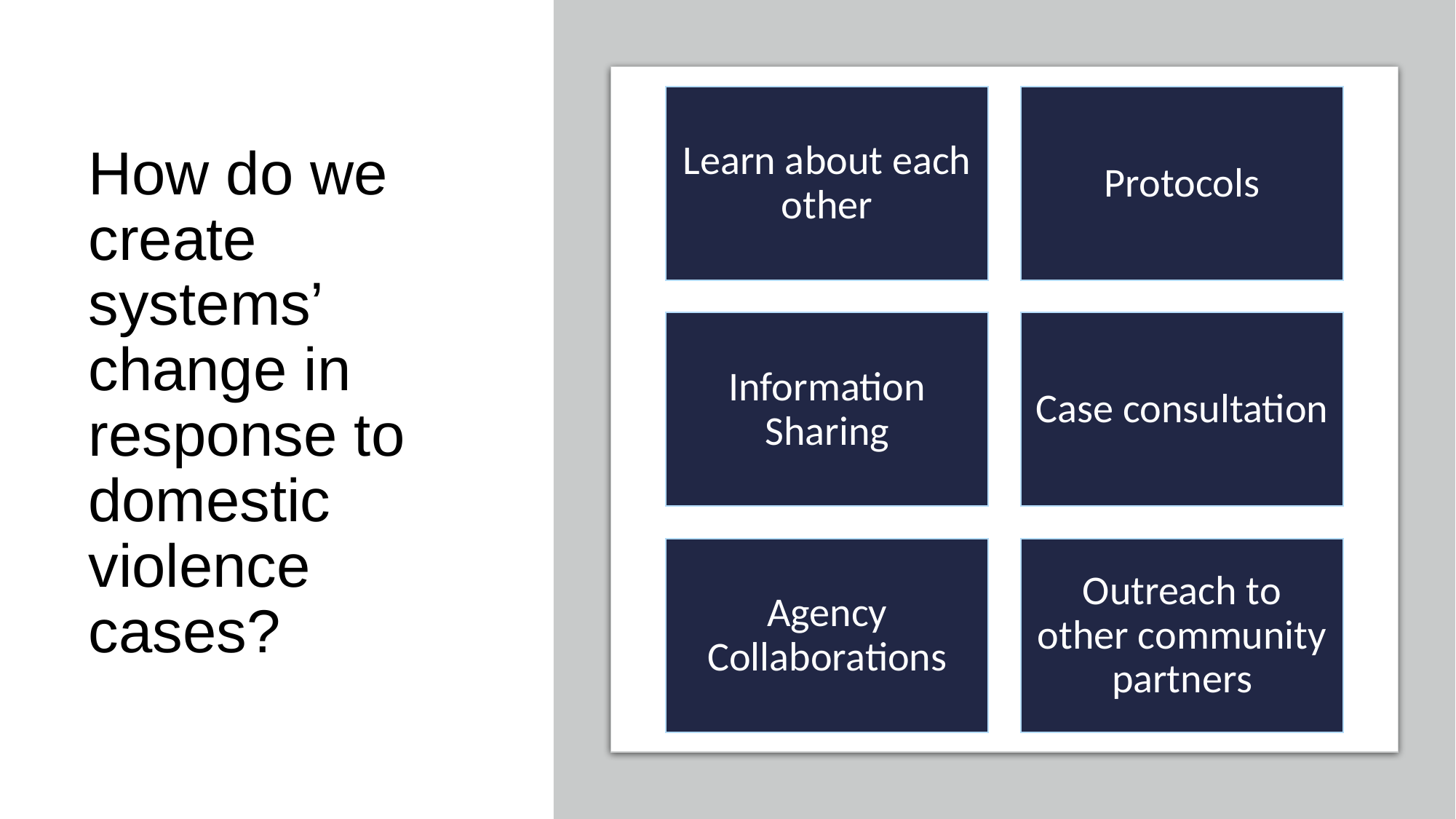

# How do we create systems’ change in response to domestic violence cases?
Learn about each other
Protocols
Information Sharing
Case consultation
Agency Collaborations
Outreach to other community partners